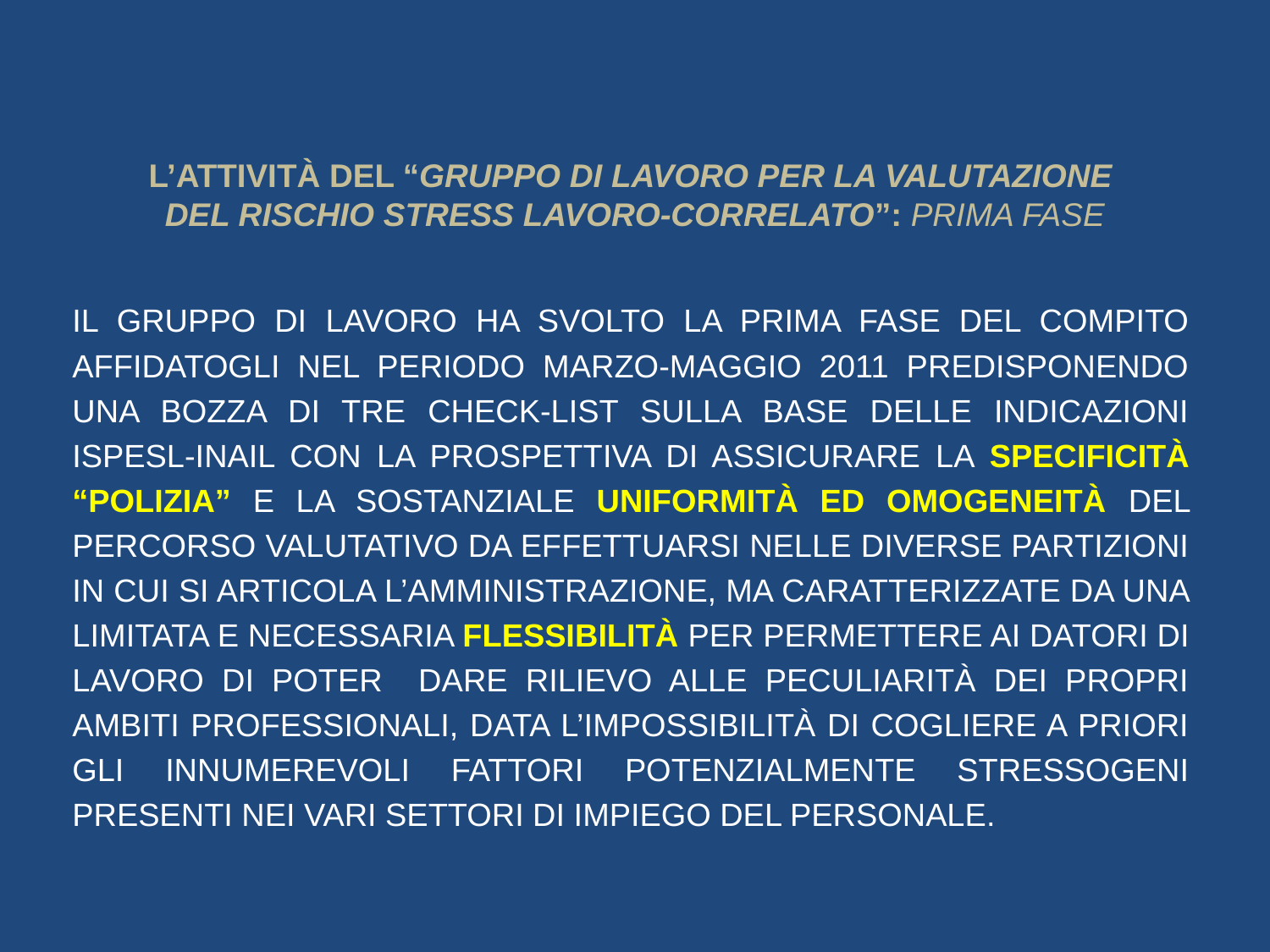

# L’ATTIVITÀ DEL “GRUPPO DI LAVORO PER LA VALUTAZIONE DEL RISCHIO STRESS LAVORO-CORRELATO”: PRIMA FASE
IL GRUPPO DI LAVORO HA SVOLTO LA PRIMA FASE DEL COMPITO AFFIDATOGLI NEL PERIODO MARZO-MAGGIO 2011 PREDISPONENDO UNA BOZZA DI TRE CHECK-LIST SULLA BASE DELLE INDICAZIONI ISPESL-INAIL CON LA PROSPETTIVA DI ASSICURARE LA SPECIFICITÀ “POLIZIA” E LA SOSTANZIALE UNIFORMITÀ ED OMOGENEITÀ DEL PERCORSO VALUTATIVO DA EFFETTUARSI NELLE DIVERSE PARTIZIONI IN CUI SI ARTICOLA L’AMMINISTRAZIONE, MA CARATTERIZZATE DA UNA LIMITATA E NECESSARIA FLESSIBILITÀ PER PERMETTERE AI DATORI DI LAVORO DI POTER  DARE RILIEVO ALLE PECULIARITÀ DEI PROPRI AMBITI PROFESSIONALI, DATA L’IMPOSSIBILITÀ DI COGLIERE A PRIORI GLI INNUMEREVOLI FATTORI POTENZIALMENTE STRESSOGENI PRESENTI NEI VARI SETTORI DI IMPIEGO DEL PERSONALE.